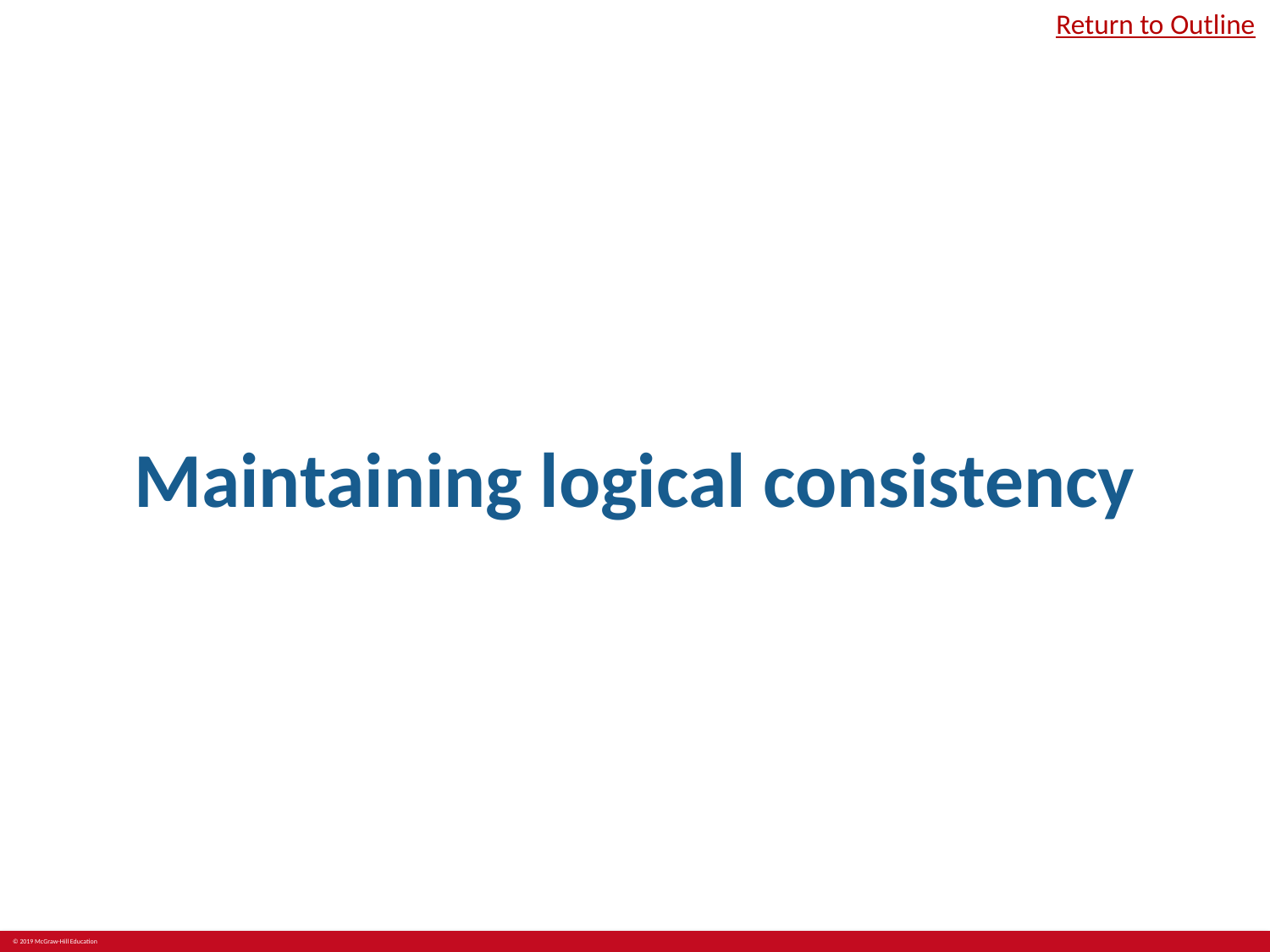

Return to Outline
# Maintaining logical consistency